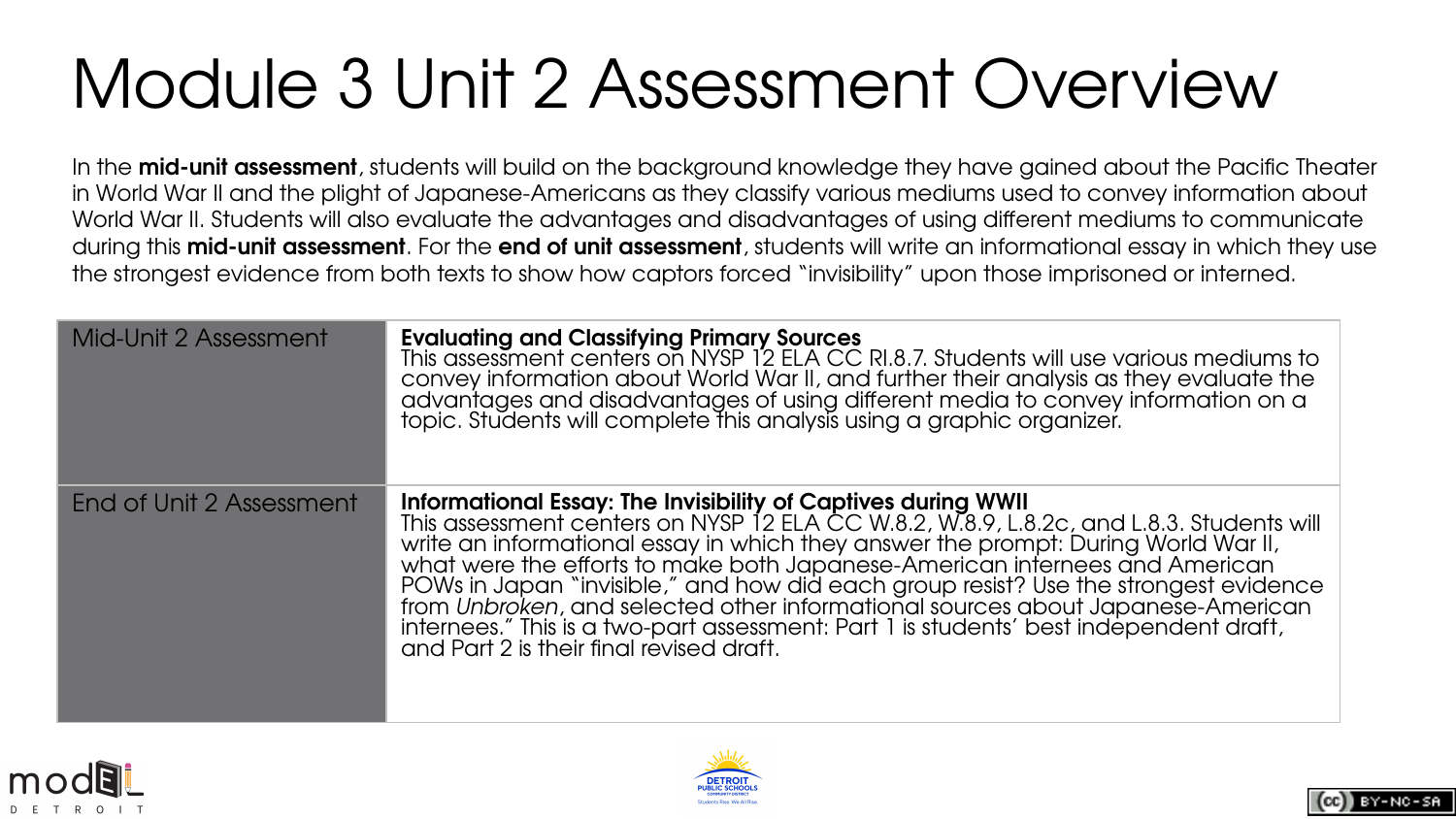

# Module 3 Unit 2 Assessment Overview
In the mid-unit assessment, students will build on the background knowledge they have gained about the Pacific Theater in World War II and the plight of Japanese-Americans as they classify various mediums used to convey information about World War II. Students will also evaluate the advantages and disadvantages of using different mediums to communicate during this mid-unit assessment. For the end of unit assessment, students will write an informational essay in which they use the strongest evidence from both texts to show how captors forced “invisibility” upon those imprisoned or interned.
| Mid-Unit 2 Assessment | Evaluating and Classifying Primary Sources This assessment centers on NYSP 12 ELA CC RI.8.7. Students will use various mediums to convey information about World War II, and further their analysis as they evaluate the advantages and disadvantages of using different media to convey information on a topic. Students will complete this analysis using a graphic organizer. |
| --- | --- |
| End of Unit 2 Assessment | Informational Essay: The Invisibility of Captives during WWII This assessment centers on NYSP 12 ELA CC W.8.2, W.8.9, L.8.2c, and L.8.3. Students will write an informational essay in which they answer the prompt: During World War II, what were the efforts to make both Japanese-American internees and American POWs in Japan “invisible,” and how did each group resist? Use the strongest evidence from Unbroken, and selected other informational sources about Japanese-American internees.” This is a two-part assessment: Part 1 is students’ best independent draft, and Part 2 is their final revised draft. |